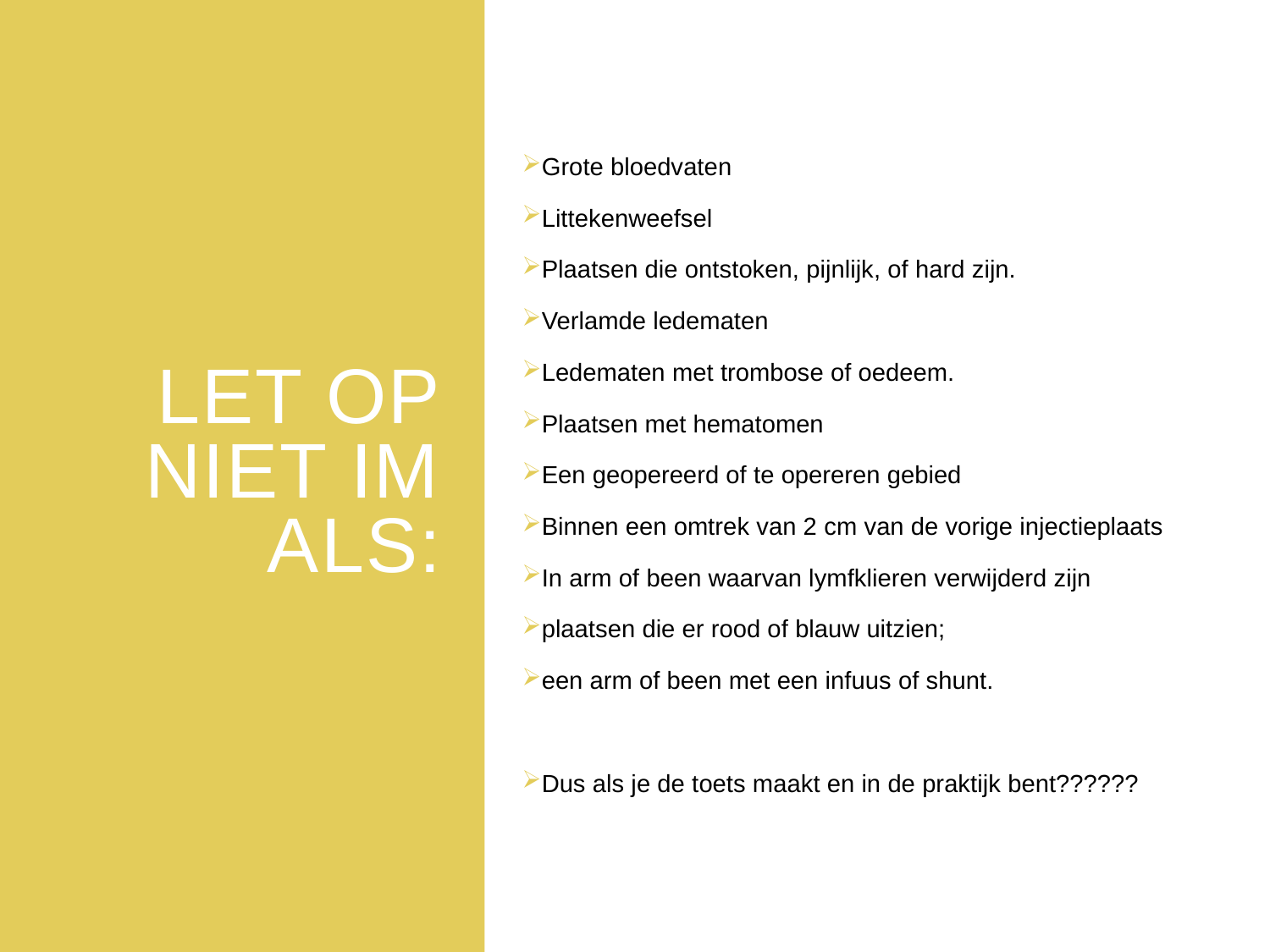

# LET OP NIET IM als:
Grote bloedvaten
Littekenweefsel
Plaatsen die ontstoken, pijnlijk, of hard zijn.
Verlamde ledematen
Ledematen met trombose of oedeem.
Plaatsen met hematomen
Een geopereerd of te opereren gebied
Binnen een omtrek van 2 cm van de vorige injectieplaats
In arm of been waarvan lymfklieren verwijderd zijn
plaatsen die er rood of blauw uitzien;
een arm of been met een infuus of shunt.

Dus als je de toets maakt en in de praktijk bent??????